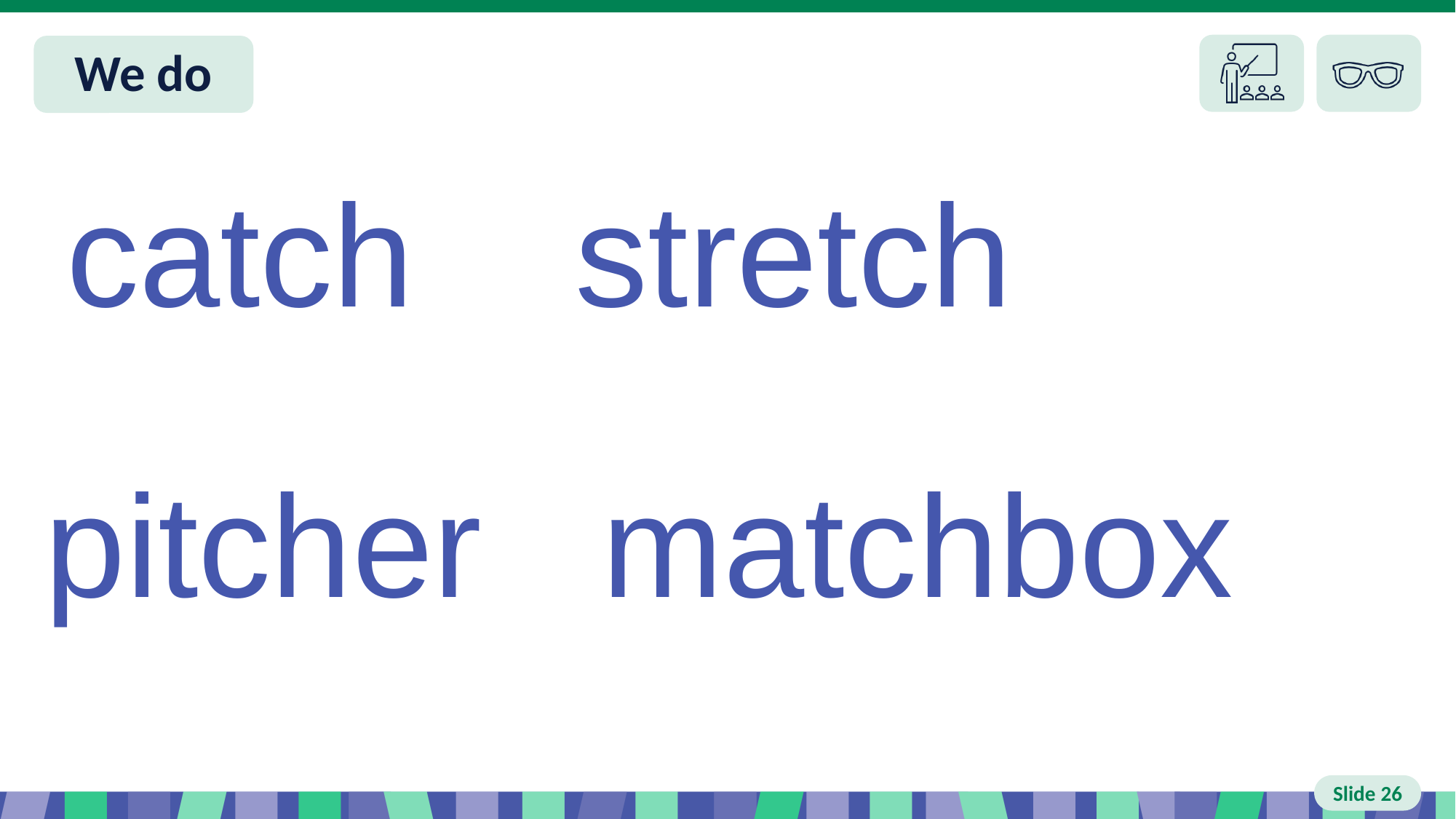

# Slide 26 We do
catch    stretch
pitcher   matchbox